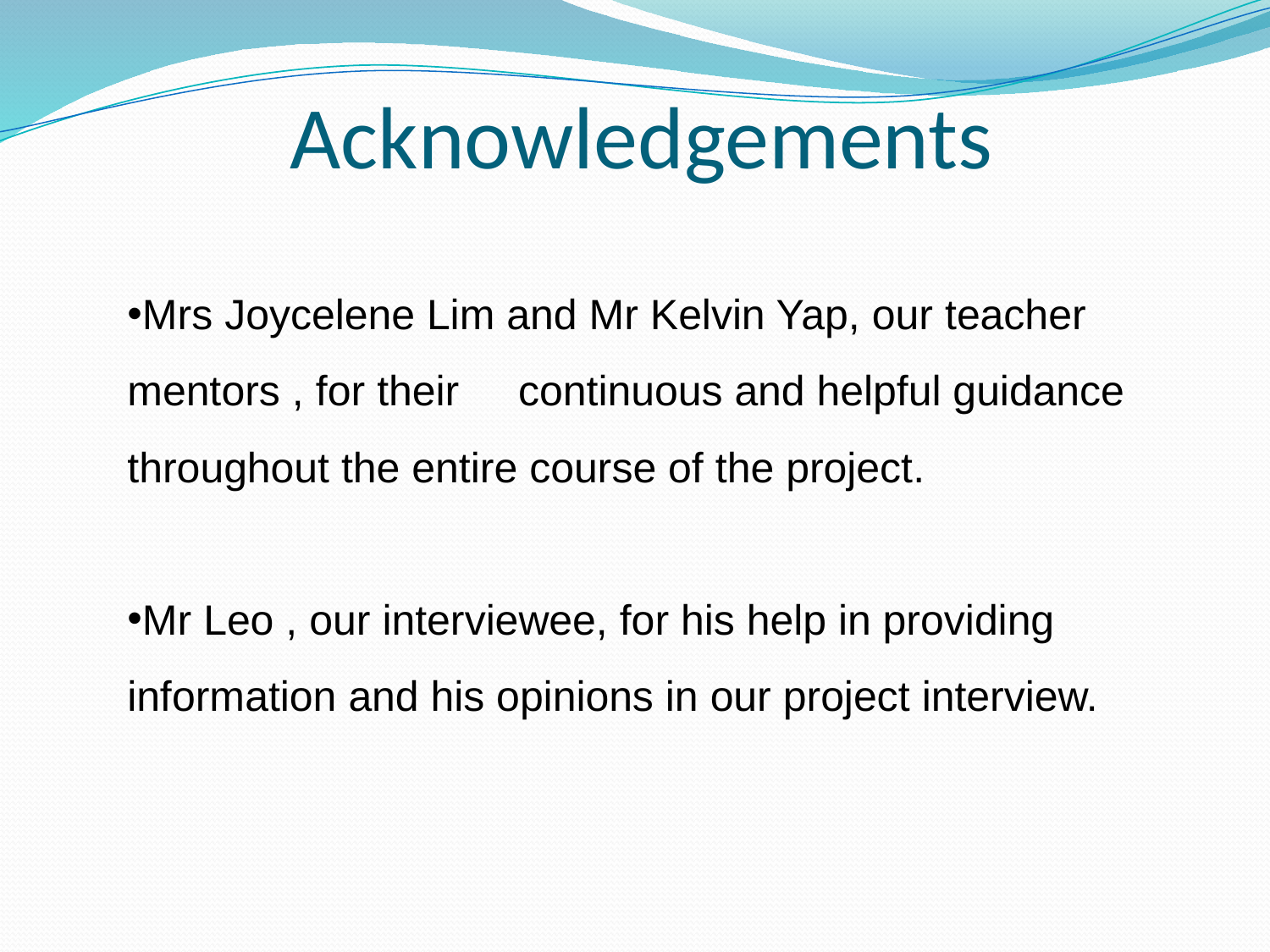

# Acknowledgements
Mrs Joycelene Lim and Mr Kelvin Yap, our teacher    mentors , for their     continuous and helpful guidance throughout the entire course of the project.

Mr Leo , our interviewee, for his help in providing information and his opinions in our project interview.